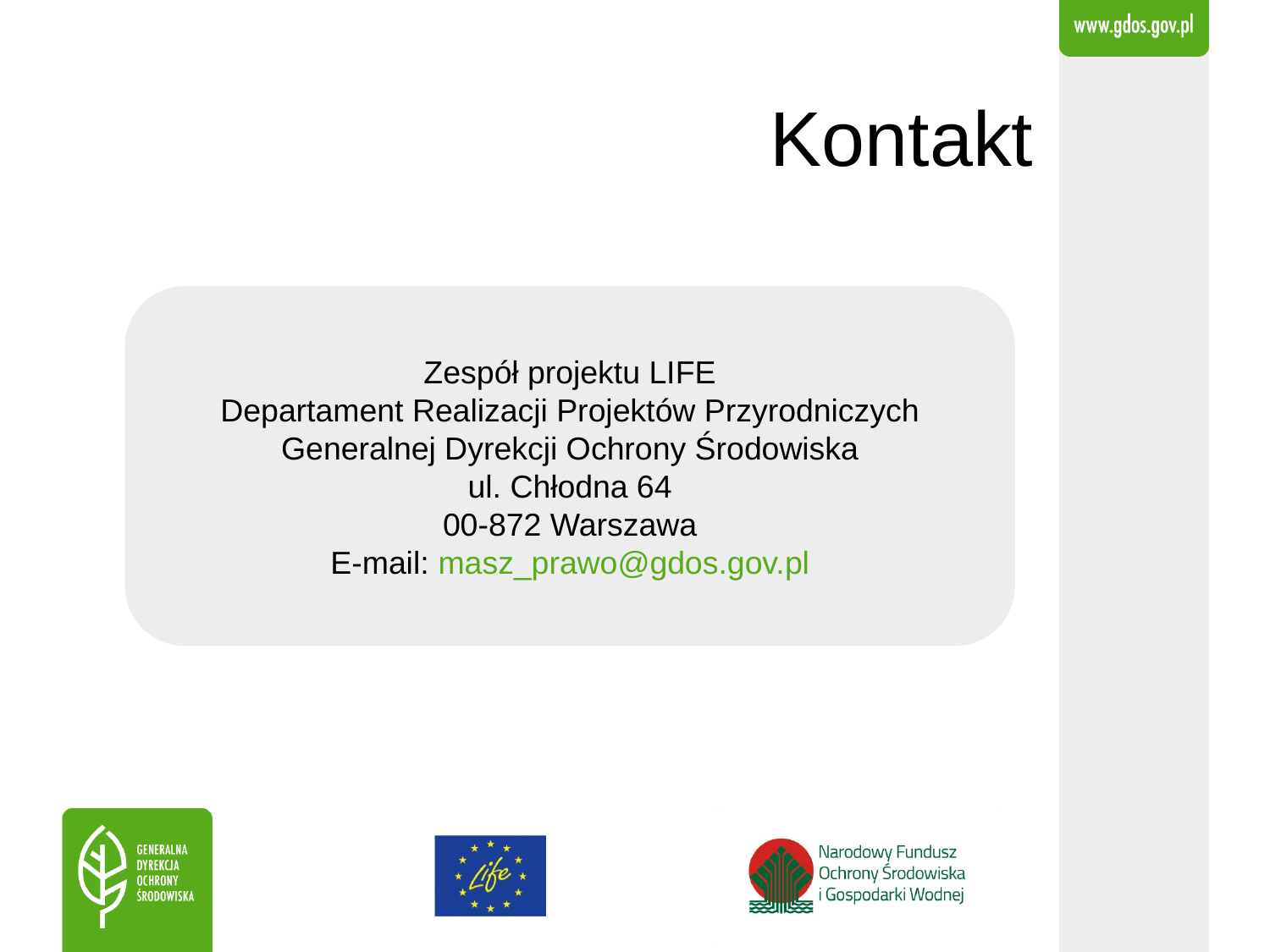

# Kontakt
Zespół projektu LIFE
Departament Realizacji Projektów Przyrodniczych
Generalnej Dyrekcji Ochrony Środowiska
ul. Chłodna 64
00-872 Warszawa
E-mail: masz_prawo@gdos.gov.pl